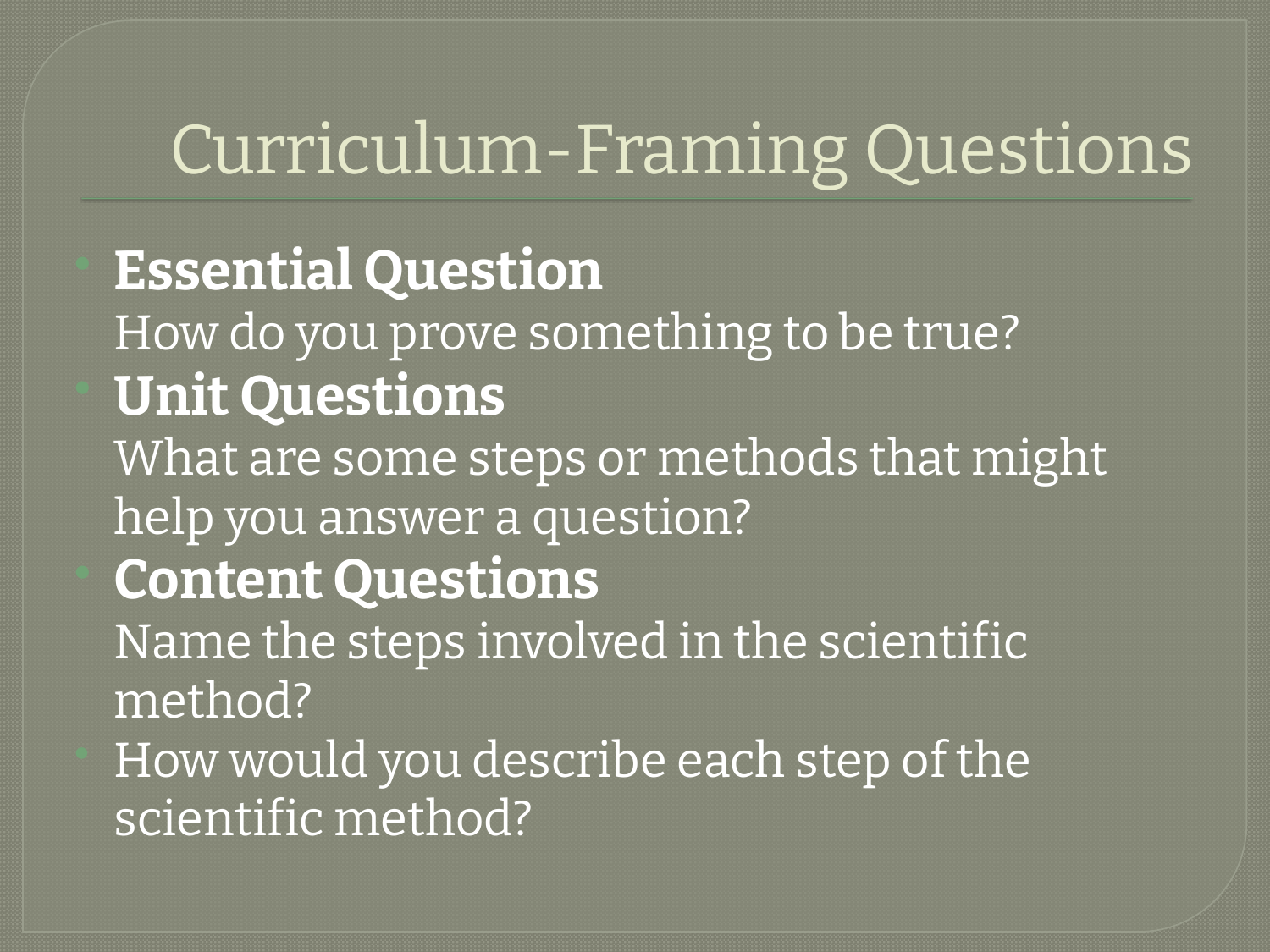

# Curriculum-Framing Questions
Essential Question
How do you prove something to be true?
Unit Questions
What are some steps or methods that might help you answer a question?
Content Questions
Name the steps involved in the scientific method?
How would you describe each step of the scientific method?